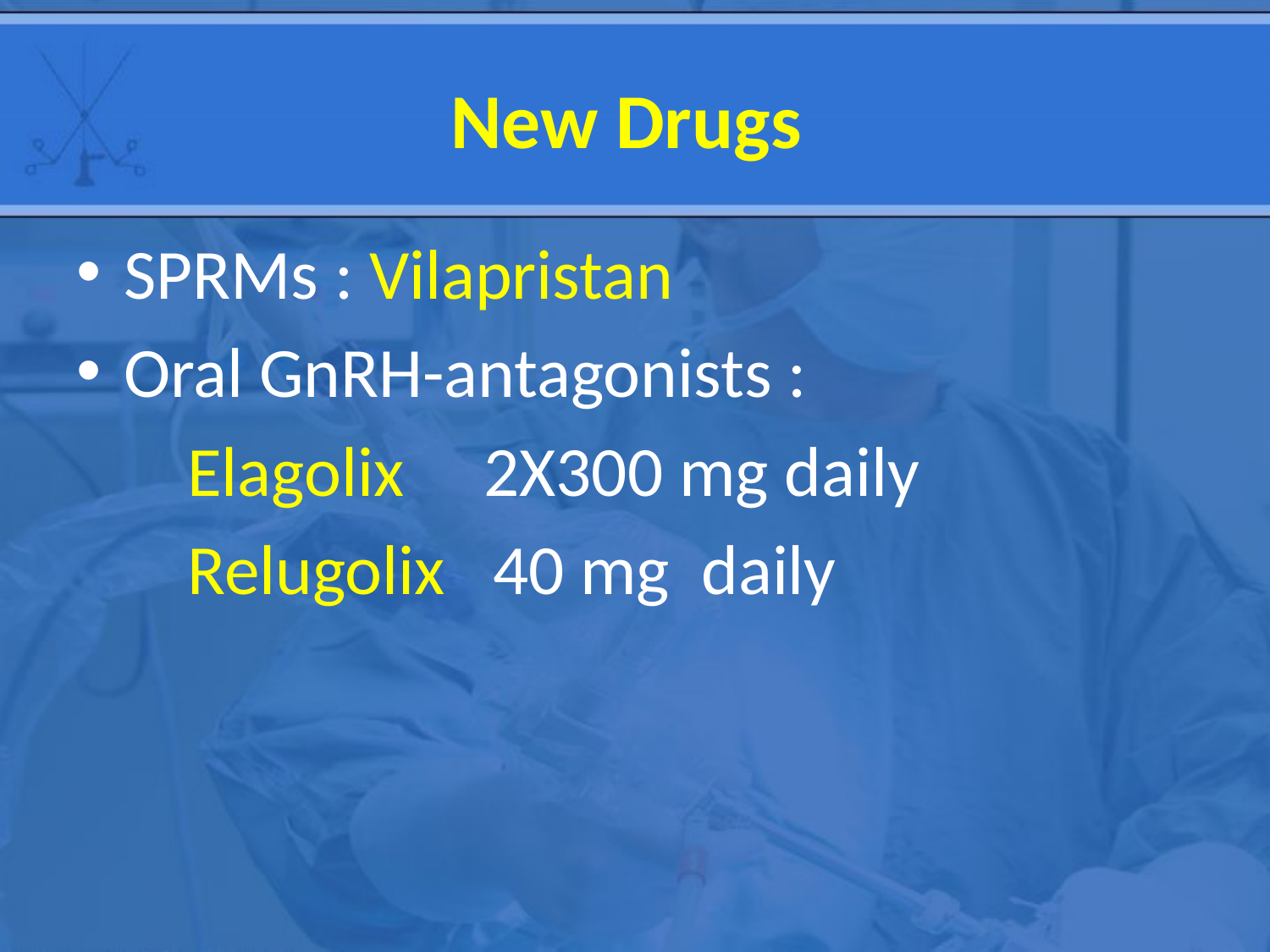

# New Drugs
SPRMs : Vilapristan
Oral GnRH-antagonists :
       Elagolix     2X300 mg daily
       Relugolix   40 mg  daily